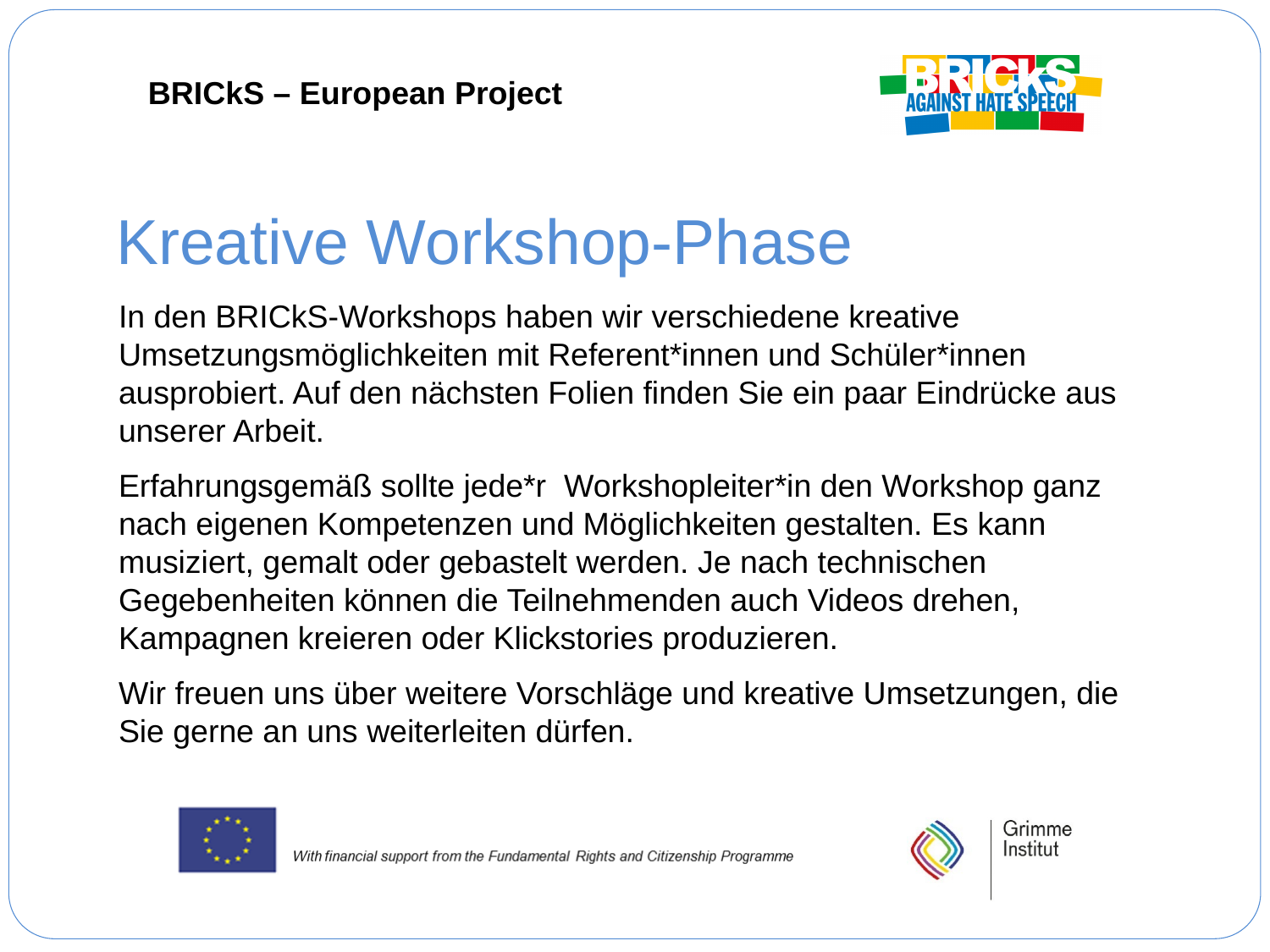

# Kreative Workshop-Phase
In den BRICkS-Workshops haben wir verschiedene kreative Umsetzungsmöglichkeiten mit Referent*innen und Schüler*innen ausprobiert. Auf den nächsten Folien finden Sie ein paar Eindrücke aus unserer Arbeit.

Erfahrungsgemäß sollte jede*r  Workshopleiter*in den Workshop ganz nach eigenen Kompetenzen und Möglichkeiten gestalten. Es kann musiziert, gemalt oder gebastelt werden. Je nach technischen Gegebenheiten können die Teilnehmenden auch Videos drehen, Kampagnen kreieren oder Klickstories produzieren.

Wir freuen uns über weitere Vorschläge und kreative Umsetzungen, die Sie gerne an uns weiterleiten dürfen.